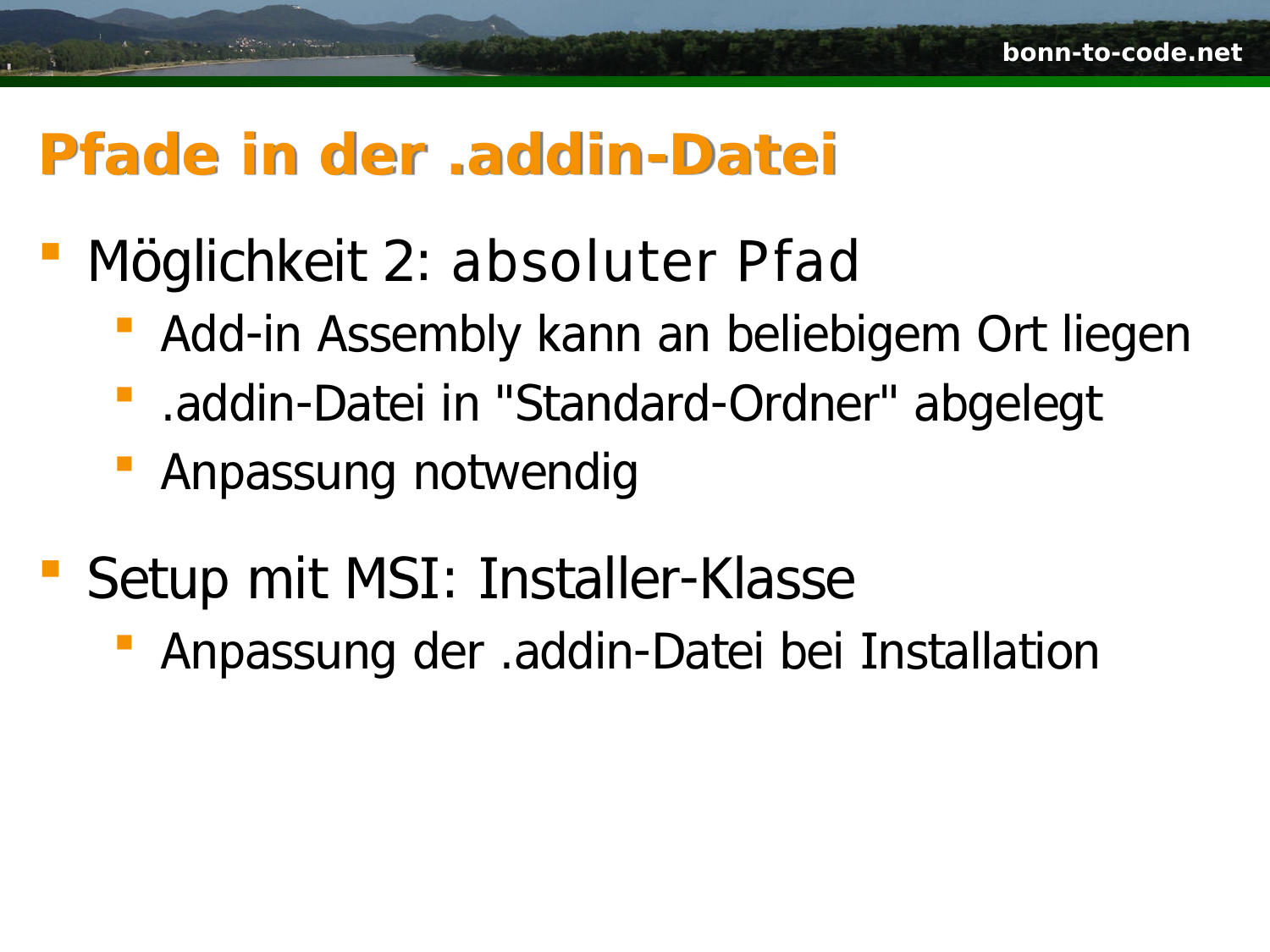

# Pfade in der .addin-Datei
Möglichkeit 2: absoluter Pfad
Add-in Assembly kann an beliebigem Ort liegen
.addin-Datei in "Standard-Ordner" abgelegt
Anpassung notwendig
Setup mit MSI: Installer-Klasse
Anpassung der .addin-Datei bei Installation